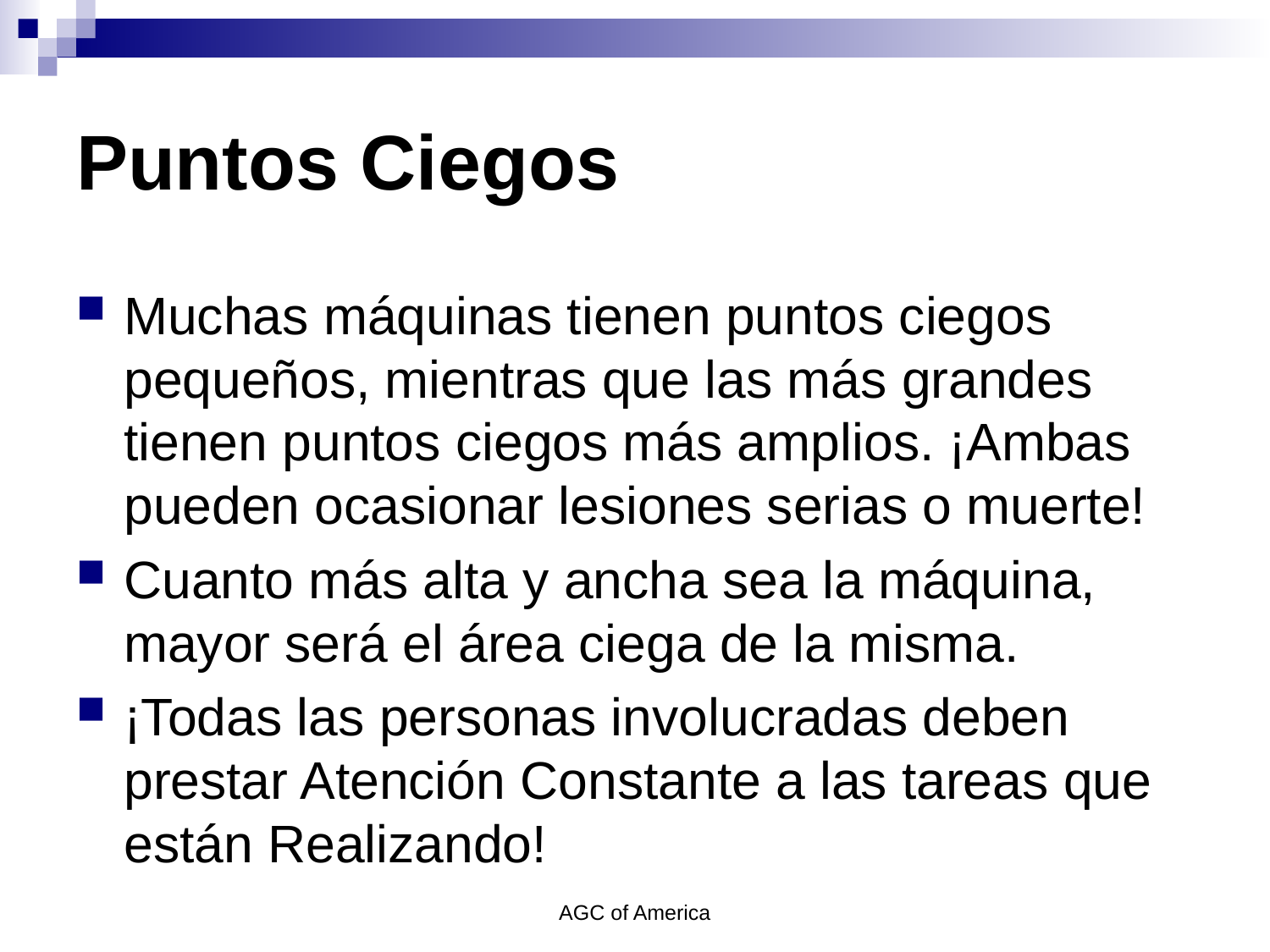

# Puntos Ciegos
Muchas máquinas tienen puntos ciegos pequeños, mientras que las más grandes tienen puntos ciegos más amplios. ¡Ambas pueden ocasionar lesiones serias o muerte!
Cuanto más alta y ancha sea la máquina, mayor será el área ciega de la misma.
¡Todas las personas involucradas deben prestar Atención Constante a las tareas que están Realizando!

AGC of America